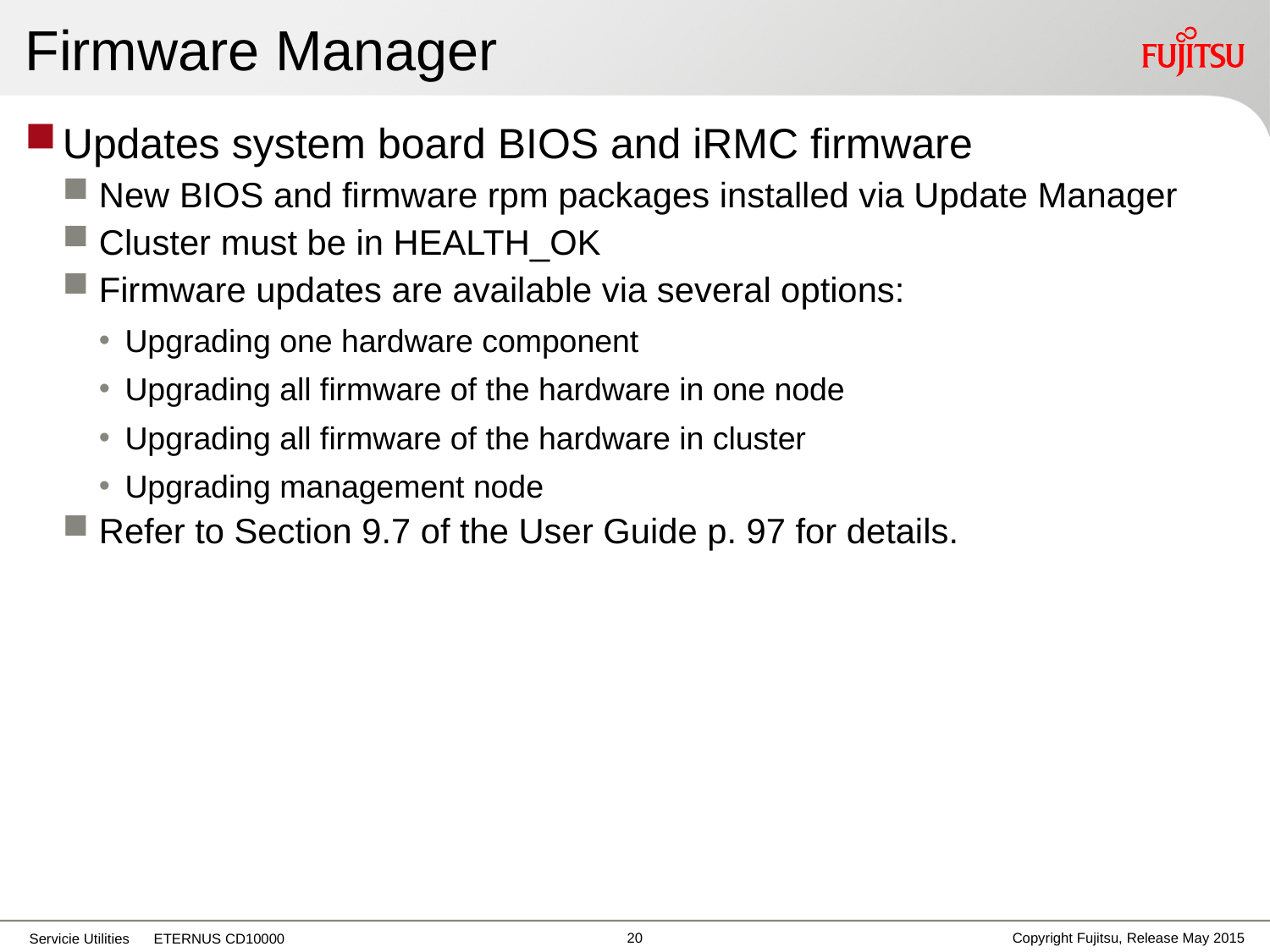

# Firmware Manager
Updates system board BIOS and iRMC firmware
New BIOS and firmware rpm packages installed via Update Manager
Cluster must be in HEALTH_OK
Firmware updates are available via several options:
Upgrading one hardware component
Upgrading all firmware of the hardware in one node
Upgrading all firmware of the hardware in cluster
Upgrading management node
Refer to Section 9.7 of the User Guide p. 97 for details.
20
Copyright Fujitsu, Release May 2015
Servicie Utilities      ETERNUS CD10000